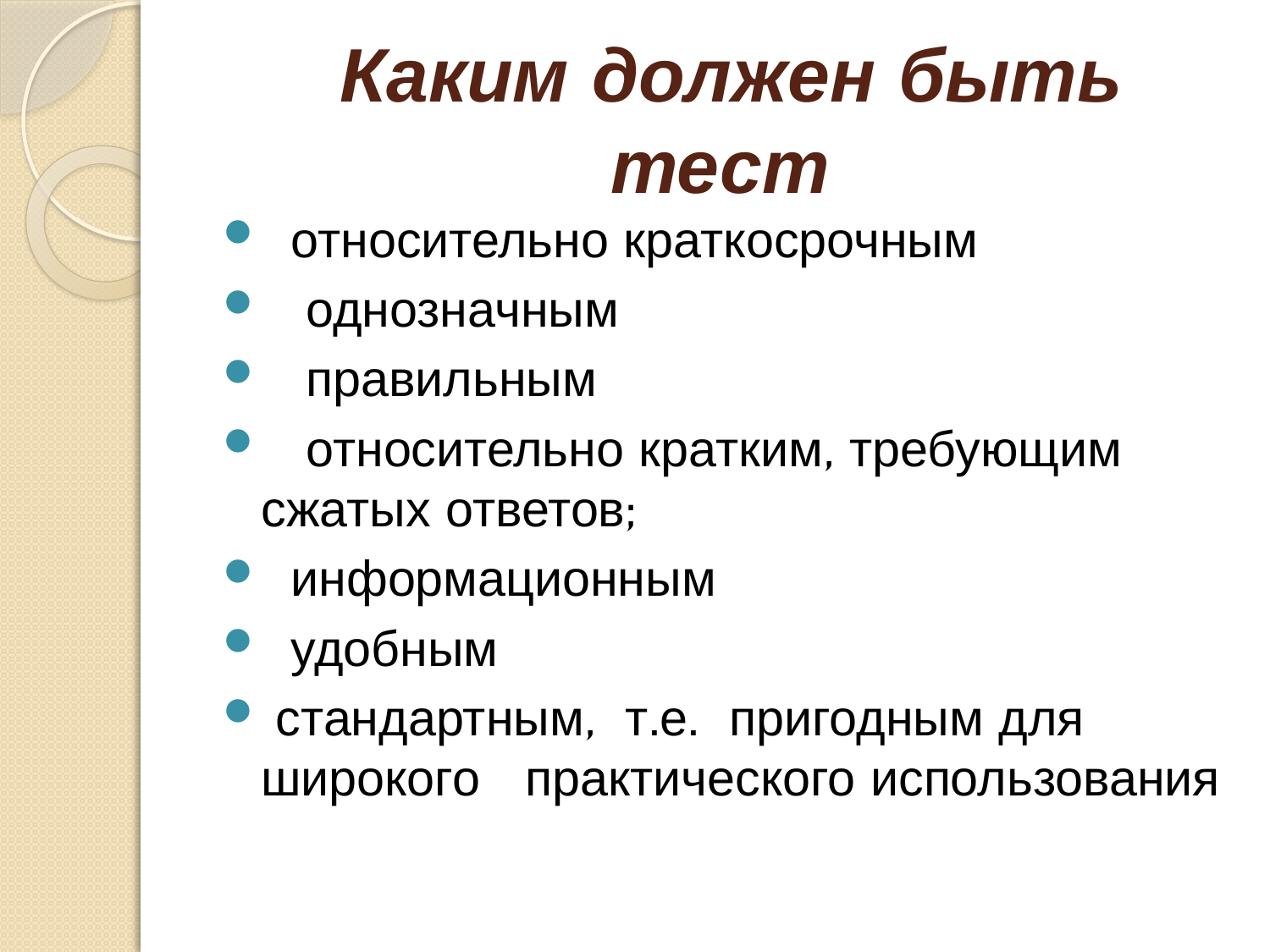

# Каким должен быть тест
  относительно краткосрочным
   однозначным
   правильным
   относительно кратким, требующим сжатых ответов;
  информационным
  удобным
 стандартным,  т.е.  пригодным для   широкого   практического использования